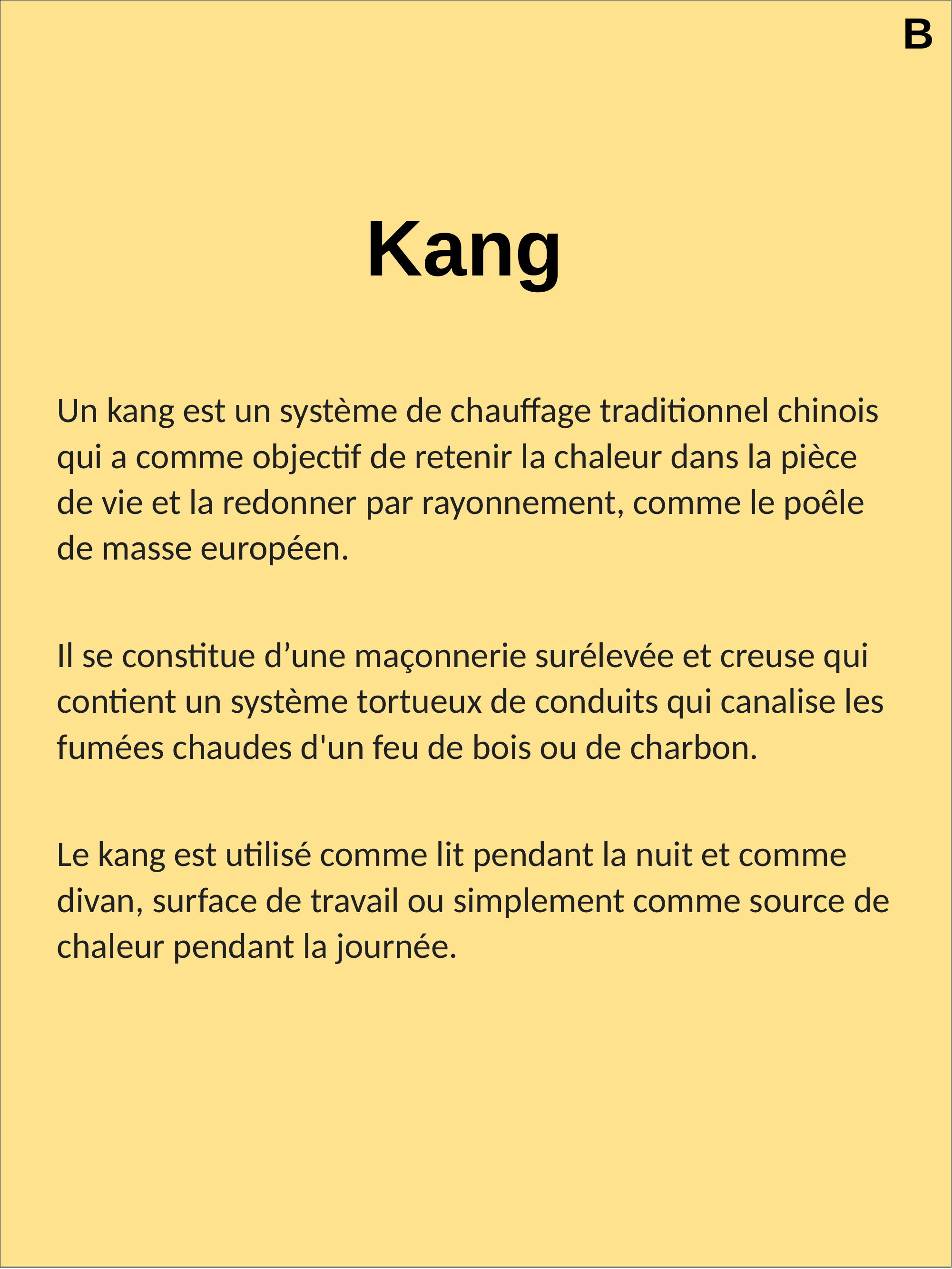

B
Kang
Un kang est un système de chauffage traditionnel chinois qui a comme objectif de retenir la chaleur dans la pièce de vie et la redonner par rayonnement, comme le poêle de masse européen.

Il se constitue d’une maçonnerie surélevée et creuse qui contient un système tortueux de conduits qui canalise les fumées chaudes d'un feu de bois ou de charbon.

Le kang est utilisé comme lit pendant la nuit et comme divan, surface de travail ou simplement comme source de chaleur pendant la journée.